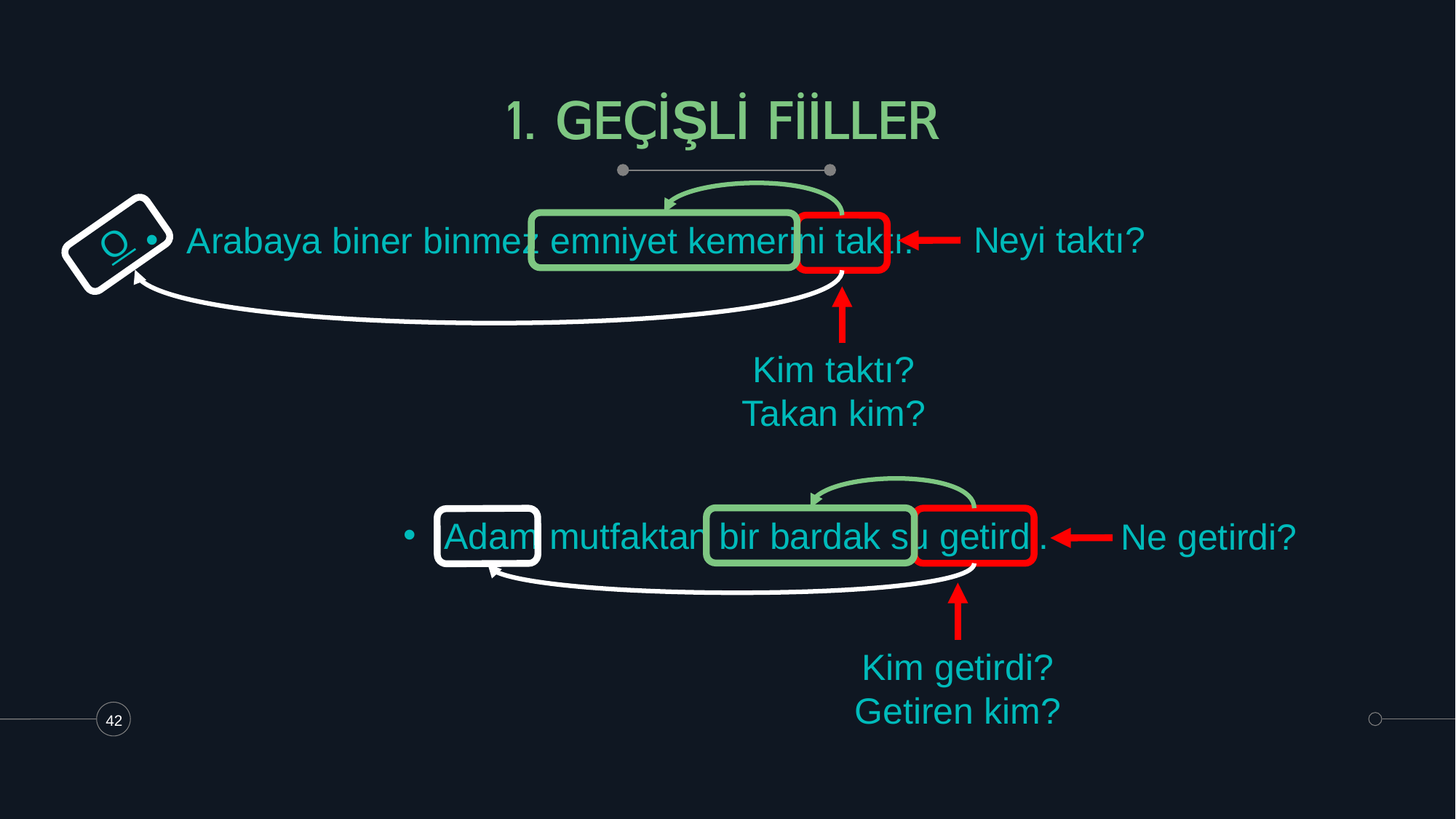

# 1. GEÇİŞLİ FİİLLER
Neyi taktı?
Arabaya biner binmez emniyet kemerini taktı.

O

Kim taktı?
Takan kim?
Adam mutfaktan bir bardak su getirdi.

Ne getirdi?

Kim getirdi?
Getiren kim?
42